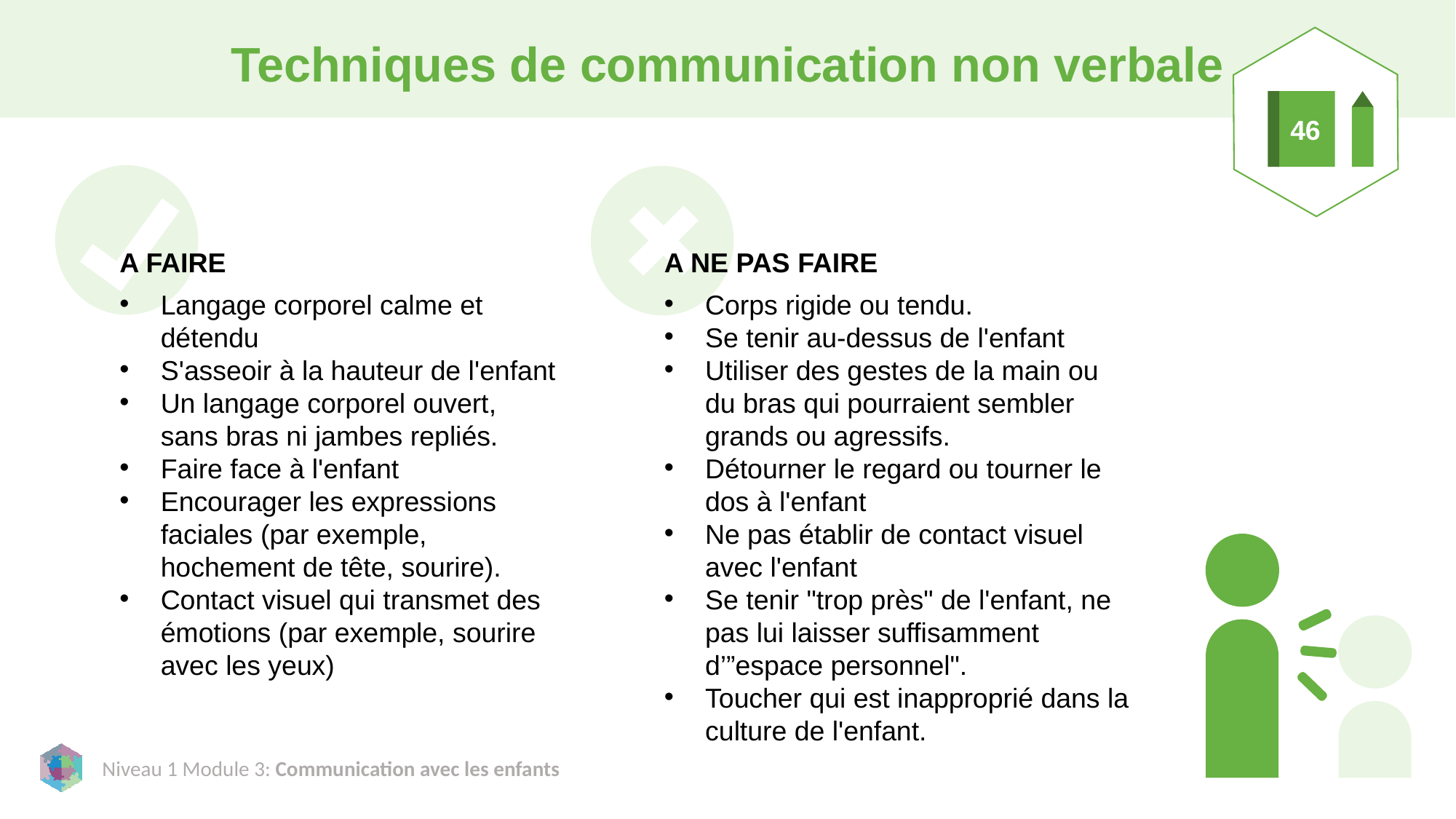

# Techniques de communication non verbale

46

A FAIRE
Langage corporel calme et détendu
S'asseoir à la hauteur de l'enfant
Un langage corporel ouvert, sans bras ni jambes repliés.
Faire face à l'enfant
Encourager les expressions faciales (par exemple, hochement de tête, sourire).
Contact visuel qui transmet des émotions (par exemple, sourire avec les yeux)
A NE PAS FAIRE
Corps rigide ou tendu.
Se tenir au-dessus de l'enfant
Utiliser des gestes de la main ou du bras qui pourraient sembler grands ou agressifs.
Détourner le regard ou tourner le dos à l'enfant
Ne pas établir de contact visuel avec l'enfant
Se tenir "trop près" de l'enfant, ne pas lui laisser suffisamment d’”espace personnel".
Toucher qui est inapproprié dans la culture de l'enfant.